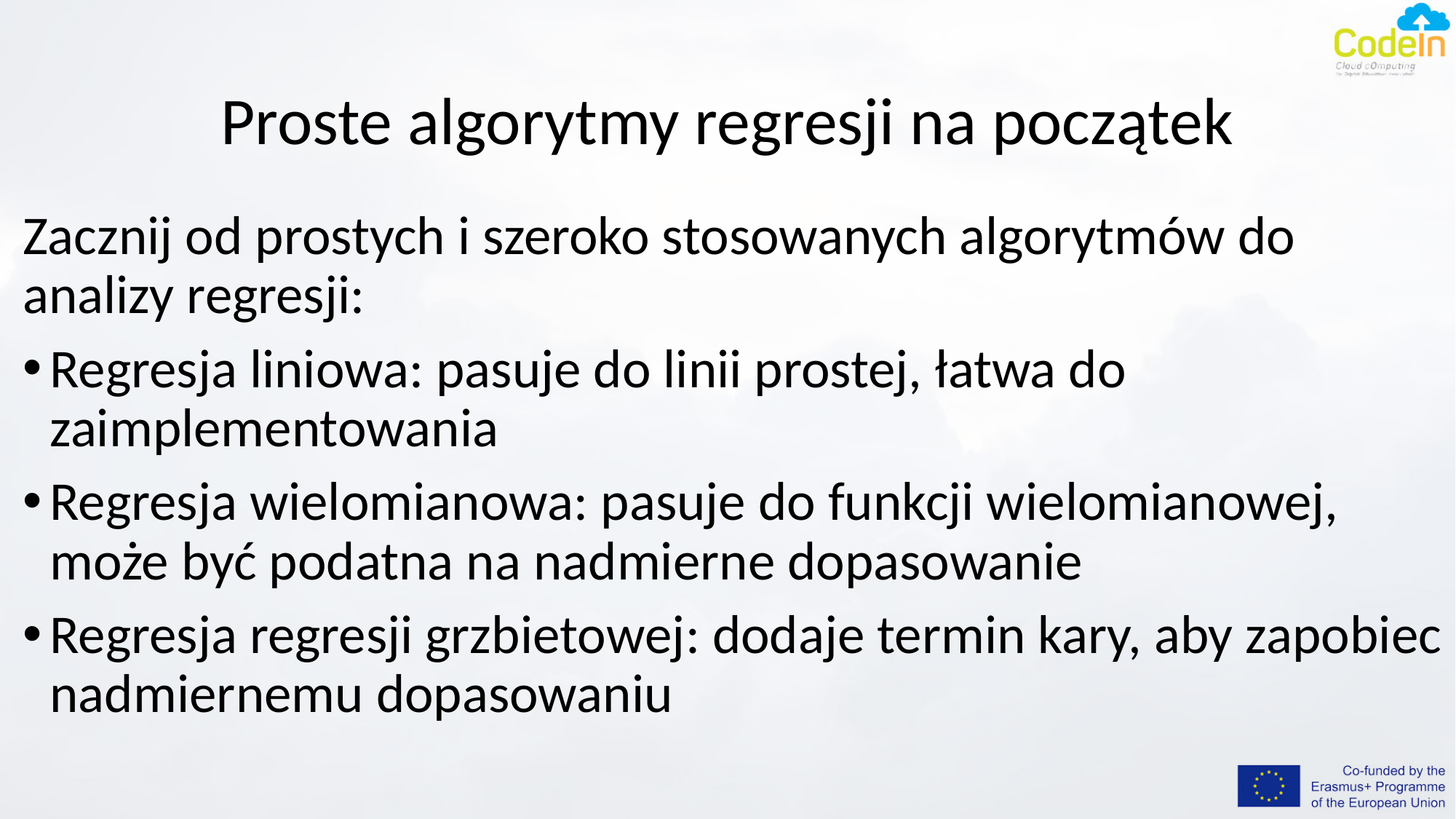

# Proste algorytmy regresji na początek
Zacznij od prostych i szeroko stosowanych algorytmów do analizy regresji:
Regresja liniowa: pasuje do linii prostej, łatwa do zaimplementowania
Regresja wielomianowa: pasuje do funkcji wielomianowej, może być podatna na nadmierne dopasowanie
Regresja regresji grzbietowej: dodaje termin kary, aby zapobiec nadmiernemu dopasowaniu